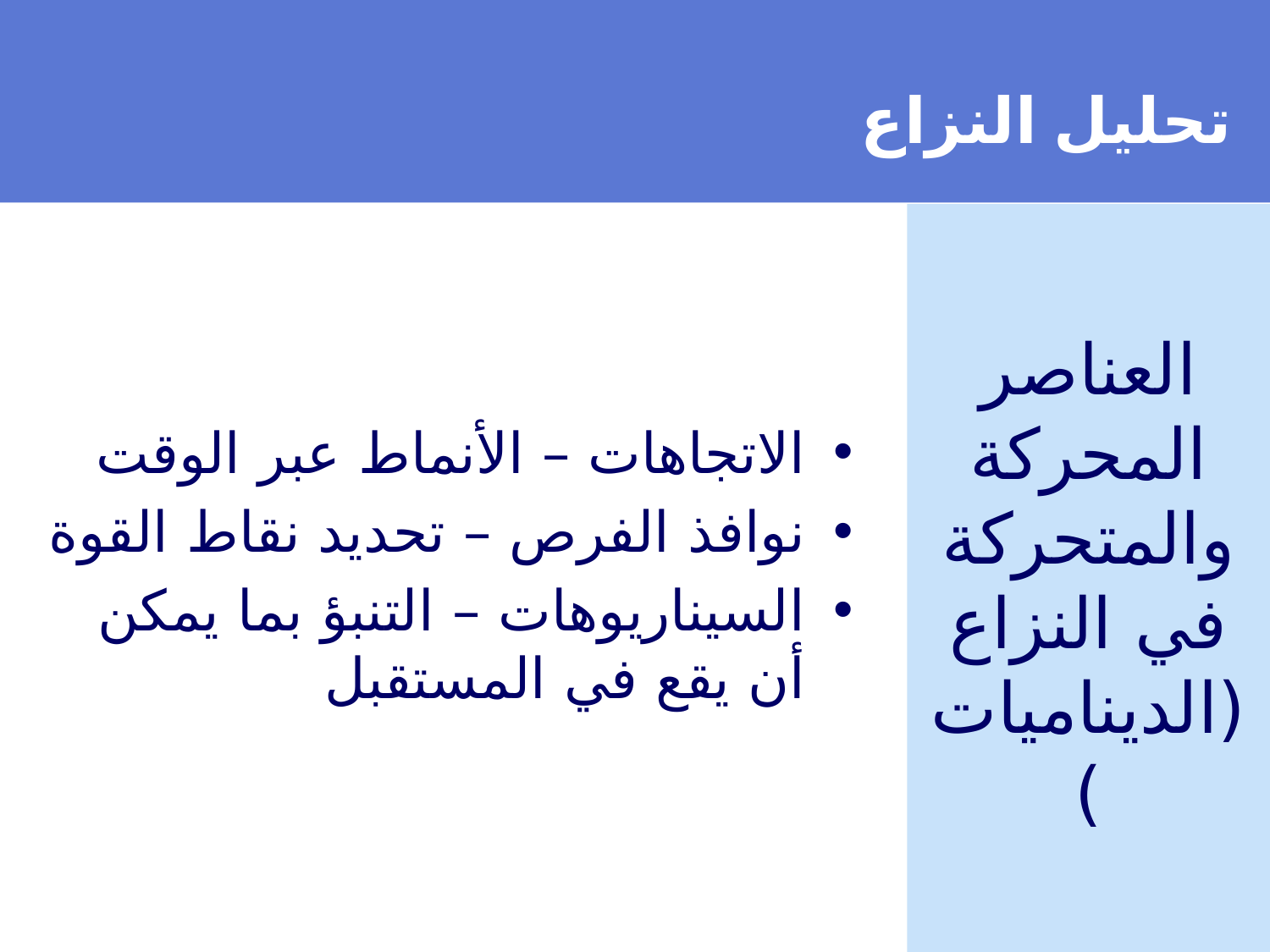

#
تحليل النزاع
العناصر المحركة والمتحركة في النزاع (الديناميات)
الاتجاهات – الأنماط عبر الوقت
نوافذ الفرص – تحديد نقاط القوة
السيناريوهات – التنبؤ بما يمكن أن يقع في المستقبل